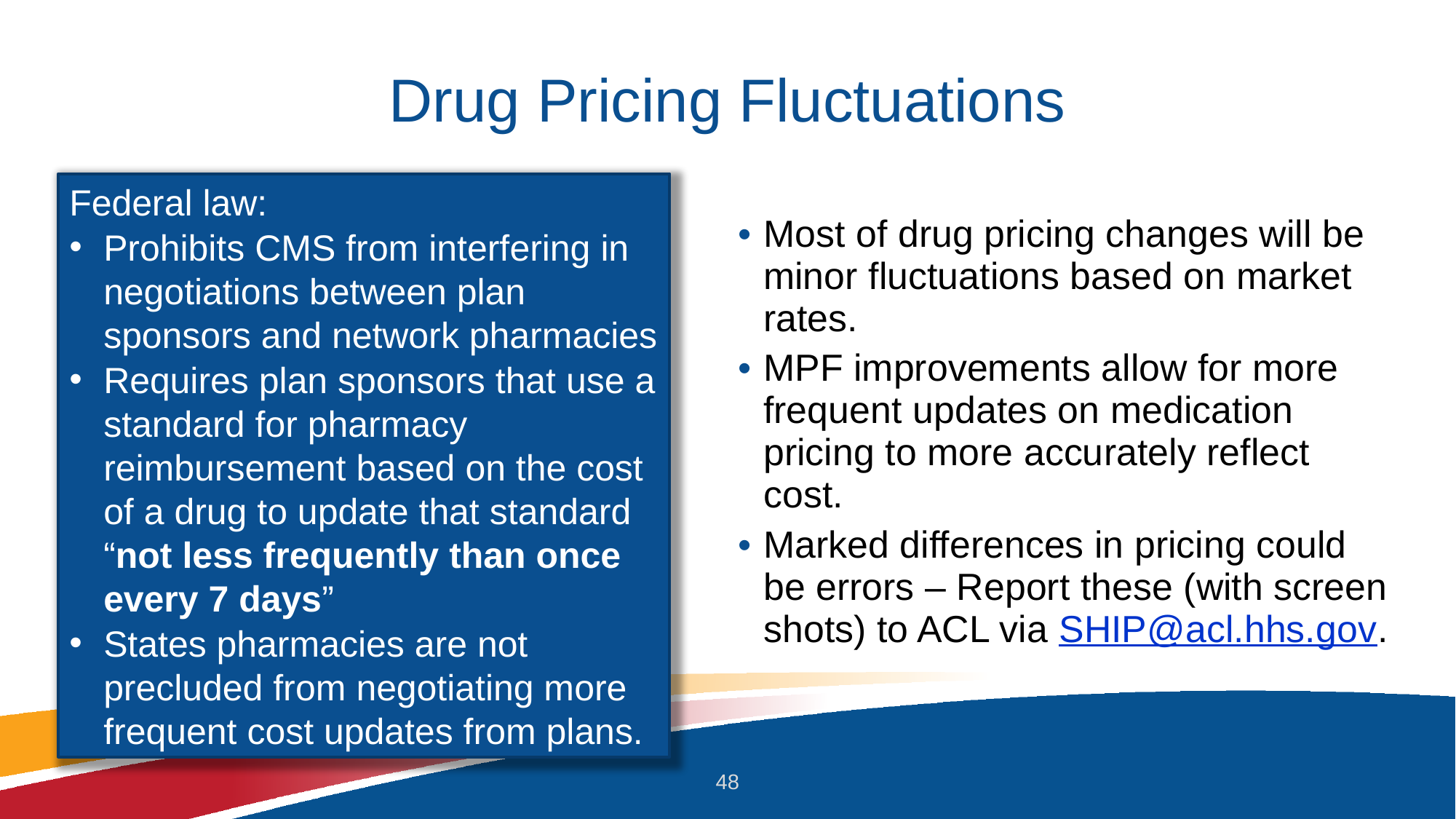

# Drug Pricing Fluctuations
Federal law:
Prohibits CMS from interfering in negotiations between plan sponsors and network pharmacies
Requires plan sponsors that use a standard for pharmacy reimbursement based on the cost of a drug to update that standard “not less frequently than once every 7 days”
States pharmacies are not precluded from negotiating more frequent cost updates from plans.
Most of drug pricing changes will be minor fluctuations based on market rates.
MPF improvements allow for more frequent updates on medication pricing to more accurately reflect cost.
Marked differences in pricing could be errors – Report these (with screen shots) to ACL via SHIP@acl.hhs.gov.

48